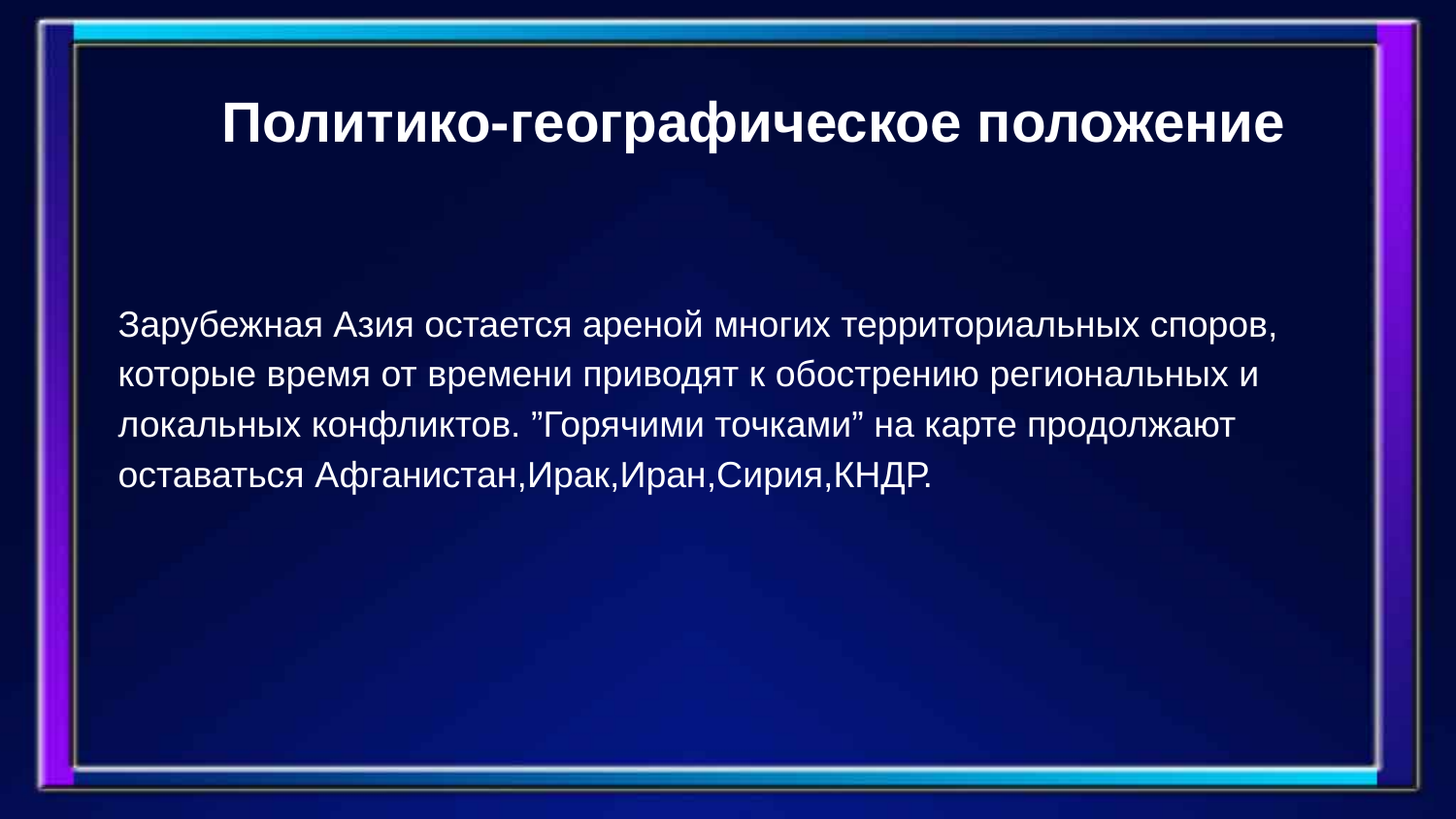

# Политико-географическое положение
Зарубежная Азия остается ареной многих территориальных споров, которые время от времени приводят к обострению региональных и локальных конфликтов. ”Горячими точками” на карте продолжают оставаться Афганистан,Ирак,Иран,Сирия,КНДР.